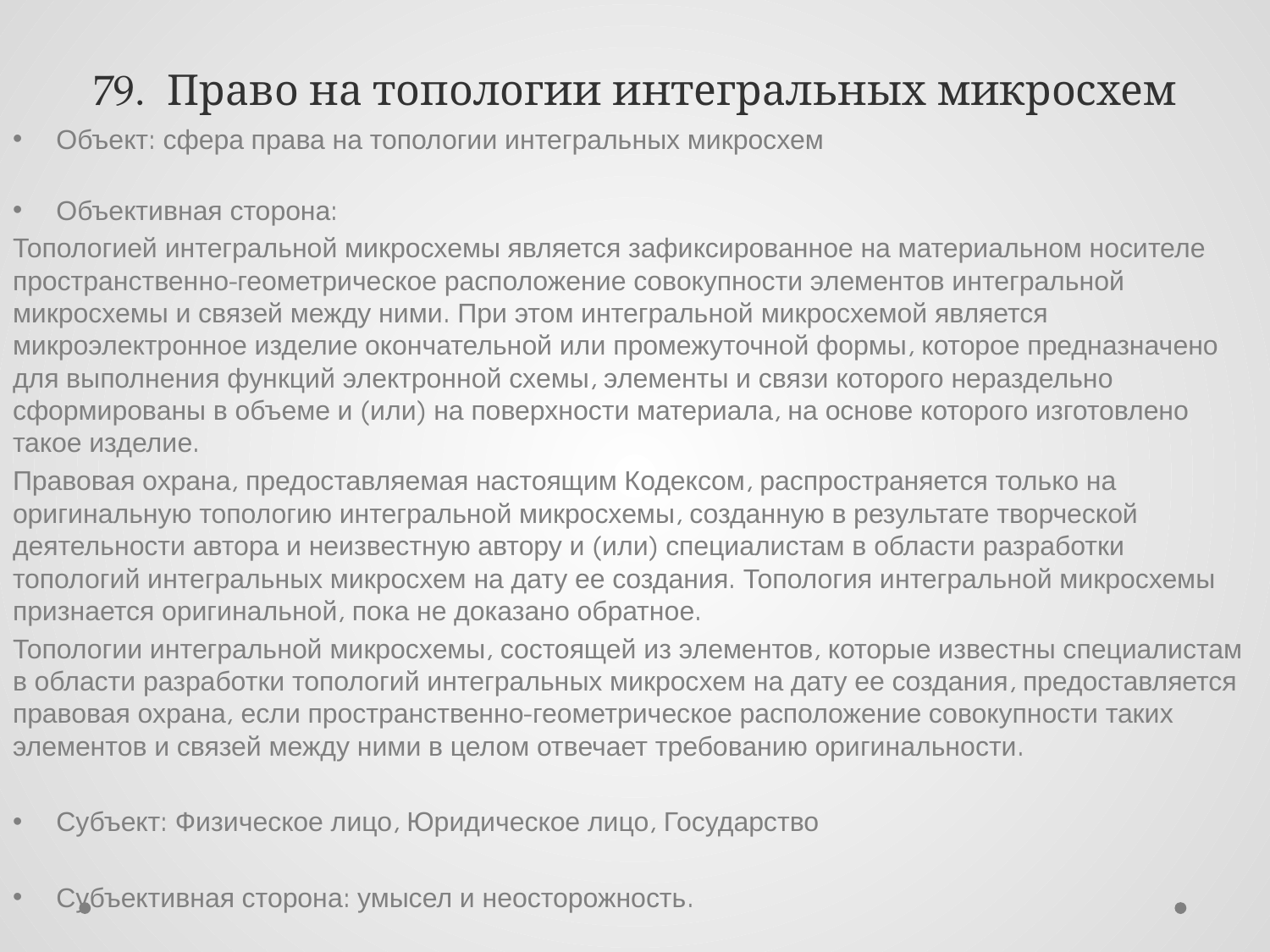

# 79.  Право на топологии интегральных микросхем
Объект: сфера права на топологии интегральных микросхем
Объективная сторона:
Топологией интегральной микросхемы является зафиксированное на материальном носителе пространственно-геометрическое расположение совокупности элементов интегральной микросхемы и связей между ними. При этом интегральной микросхемой является микроэлектронное изделие окончательной или промежуточной формы, которое предназначено для выполнения функций электронной схемы, элементы и связи которого нераздельно сформированы в объеме и (или) на поверхности материала, на основе которого изготовлено такое изделие.
Правовая охрана, предоставляемая настоящим Кодексом, распространяется только на оригинальную топологию интегральной микросхемы, созданную в результате творческой деятельности автора и неизвестную автору и (или) специалистам в области разработки топологий интегральных микросхем на дату ее создания. Топология интегральной микросхемы признается оригинальной, пока не доказано обратное.
Топологии интегральной микросхемы, состоящей из элементов, которые известны специалистам в области разработки топологий интегральных микросхем на дату ее создания, предоставляется правовая охрана, если пространственно-геометрическое расположение совокупности таких элементов и связей между ними в целом отвечает требованию оригинальности.

Субъект: Физическое лицо, Юридическое лицо, Государство

Субъективная сторона: умысел и неосторожность.